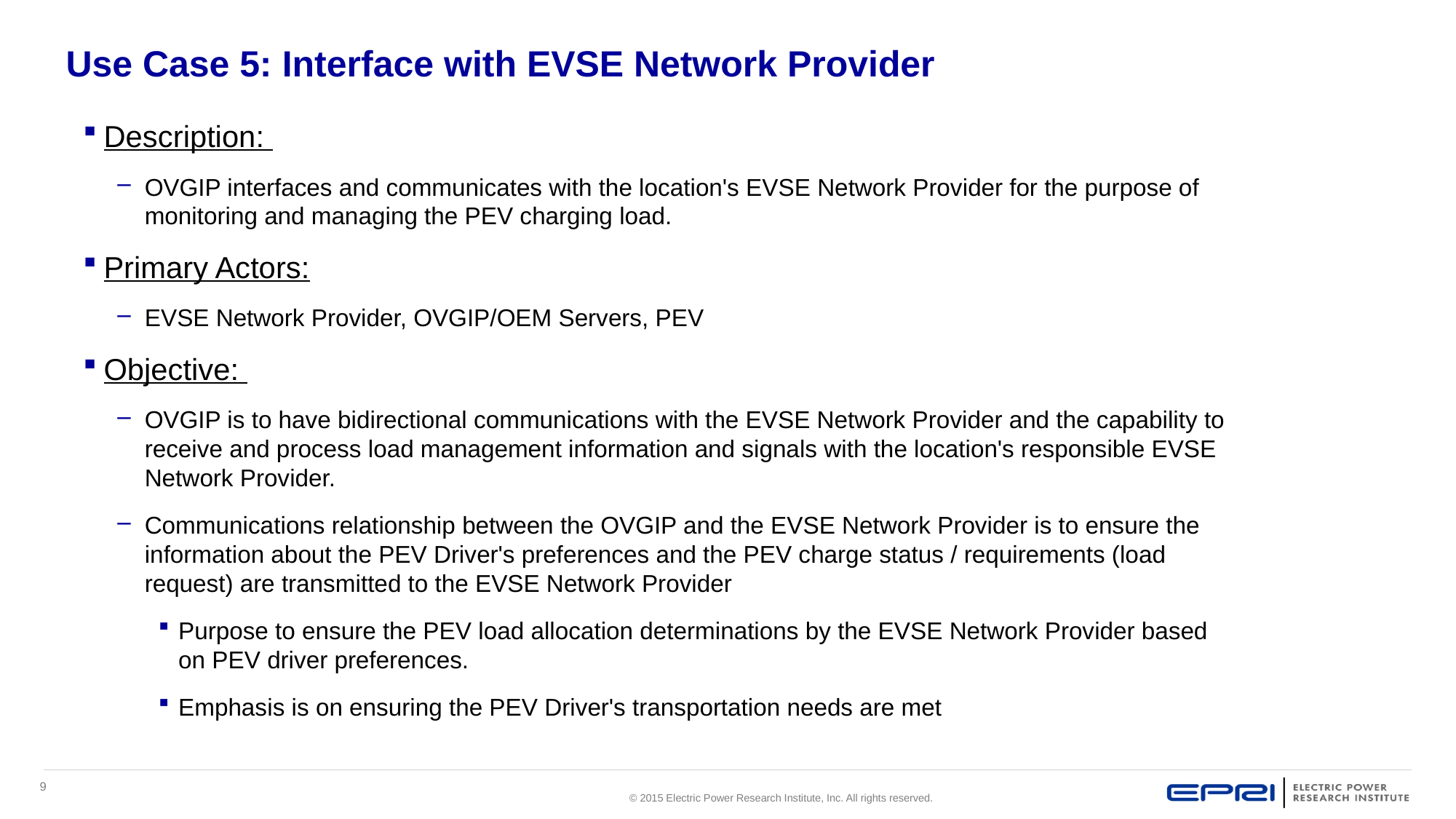

# Use Case 5: Interface with EVSE Network Provider
Description:
OVGIP interfaces and communicates with the location's EVSE Network Provider for the purpose of monitoring and managing the PEV charging load.
Primary Actors:
EVSE Network Provider, OVGIP/OEM Servers, PEV
Objective:
OVGIP is to have bidirectional communications with the EVSE Network Provider and the capability to receive and process load management information and signals with the location's responsible EVSE Network Provider.
Communications relationship between the OVGIP and the EVSE Network Provider is to ensure the information about the PEV Driver's preferences and the PEV charge status / requirements (load request) are transmitted to the EVSE Network Provider
Purpose to ensure the PEV load allocation determinations by the EVSE Network Provider based on PEV driver preferences.
Emphasis is on ensuring the PEV Driver's transportation needs are met